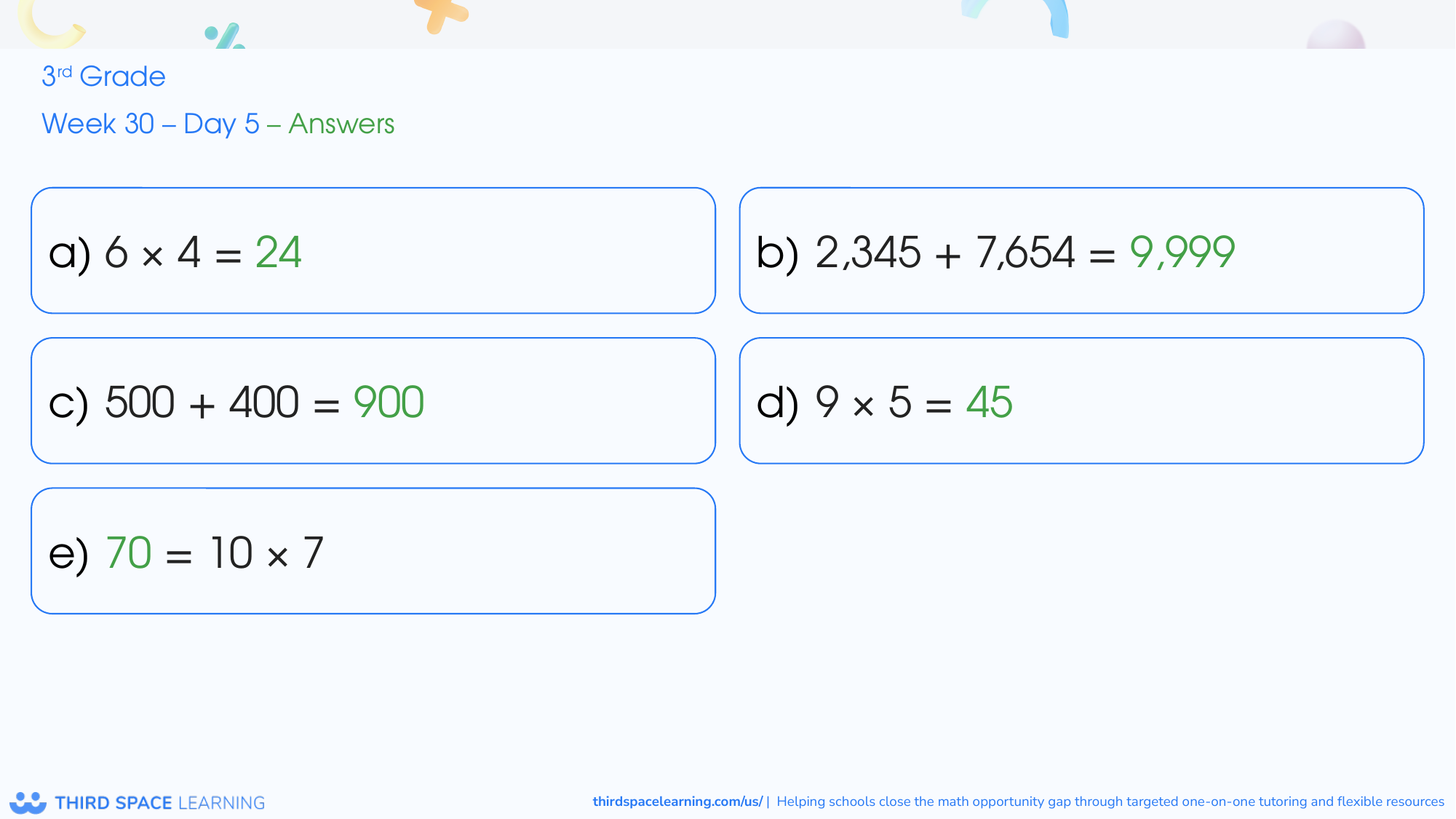

3rd Grade
Week 30 – Day 5 – Answers
6 × 4 = 24
2,345 + 7,654 = 9,999
500 + 400 = 900
9 × 5 = 45
70 = 10 × 7